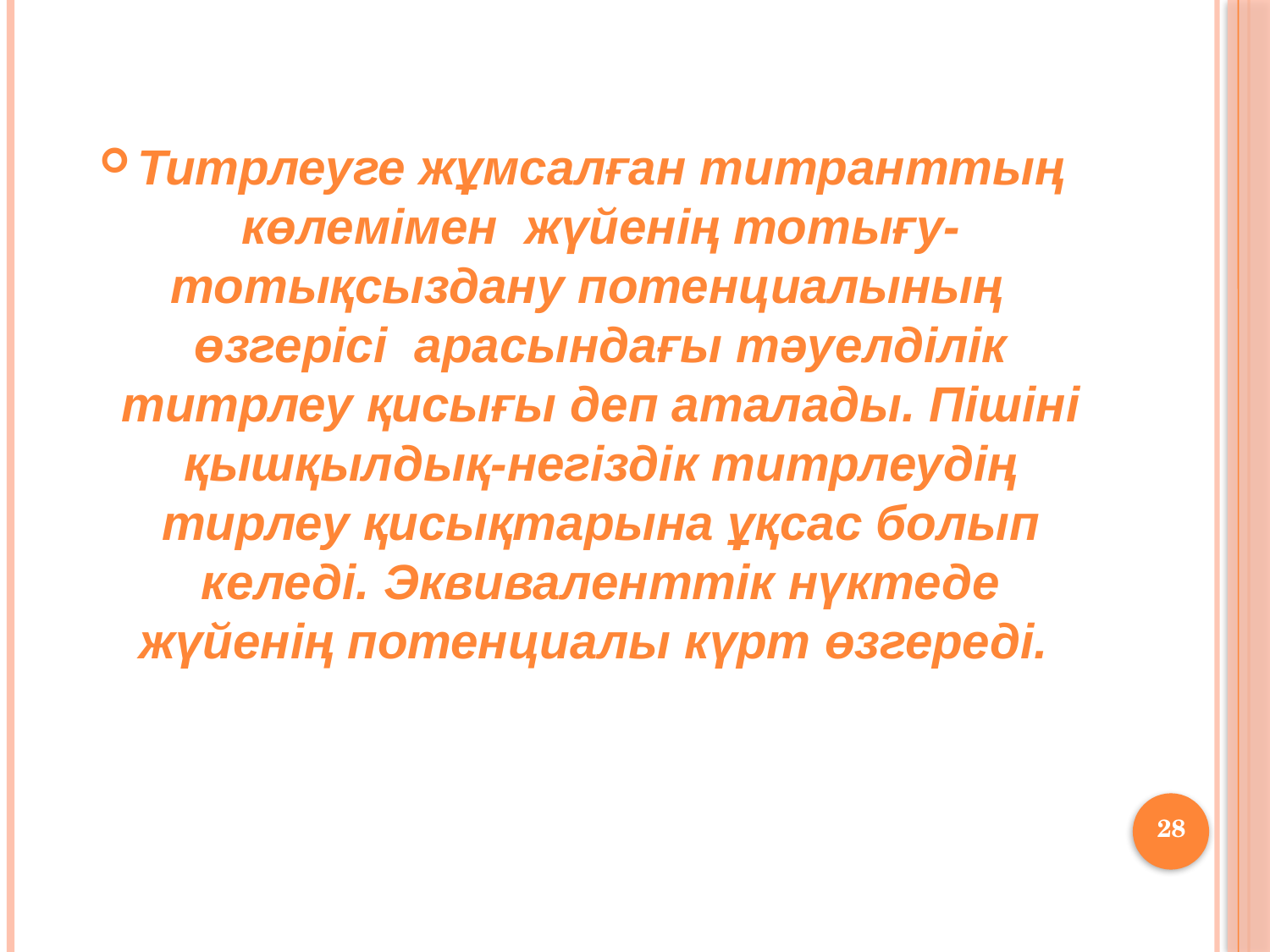

Титрлеуге жұмсалған титранттың көлемімен  жүйенің тотығу-тотықсыздану потенциалының   өзгерісі  арасындағы тәуелділік титрлеу қисығы деп аталады. Пішіні қышқылдық-негіздік титрлеудің тирлеу қисықтарына ұқсас болып келеді. Эквиваленттік нүктеде жүйенің потенциалы күрт өзгереді.

28